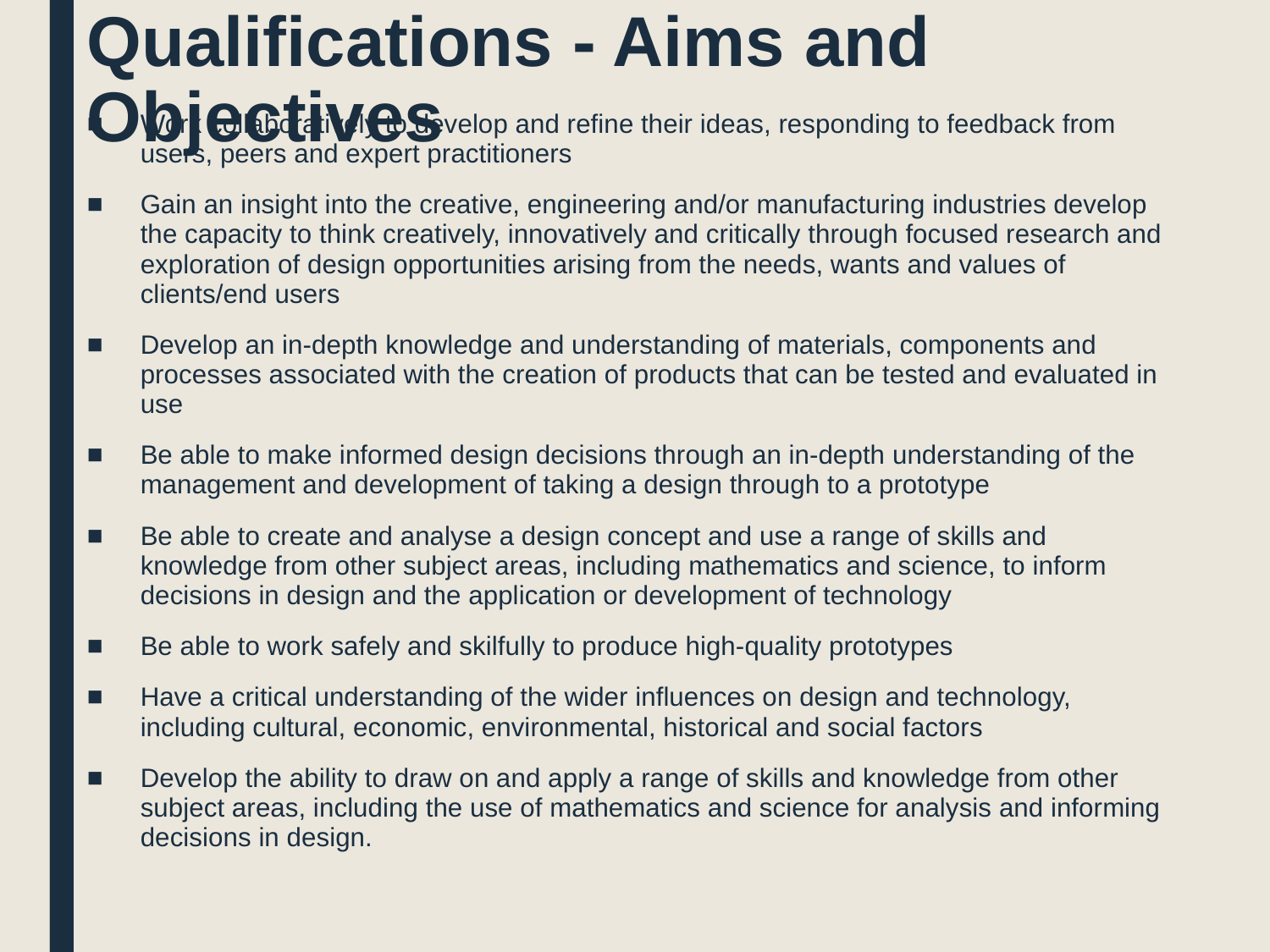

# Qualifications - Aims and Objectives
Work collaboratively to develop and refine their ideas, responding to feedback from users, peers and expert practitioners
Gain an insight into the creative, engineering and/or manufacturing industries develop the capacity to think creatively, innovatively and critically through focused research and exploration of design opportunities arising from the needs, wants and values of clients/end users
Develop an in-depth knowledge and understanding of materials, components and processes associated with the creation of products that can be tested and evaluated in use
Be able to make informed design decisions through an in-depth understanding of the management and development of taking a design through to a prototype
Be able to create and analyse a design concept and use a range of skills and knowledge from other subject areas, including mathematics and science, to inform decisions in design and the application or development of technology
Be able to work safely and skilfully to produce high-quality prototypes
Have a critical understanding of the wider influences on design and technology, including cultural, economic, environmental, historical and social factors
Develop the ability to draw on and apply a range of skills and knowledge from other subject areas, including the use of mathematics and science for analysis and informing decisions in design.